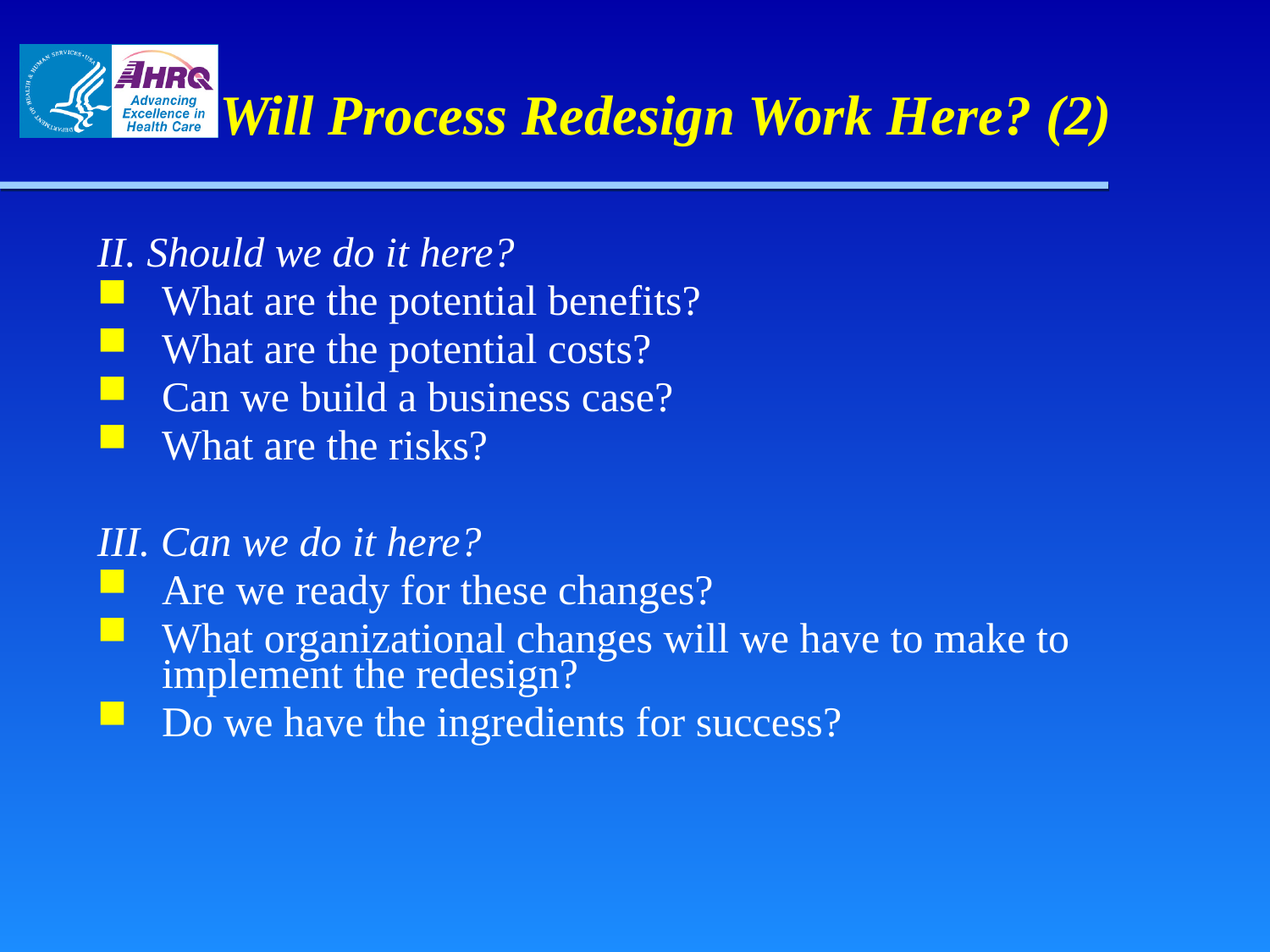

# Will Process Redesign Work Here? (2)
II. Should we do it here?
What are the potential benefits?
What are the potential costs?
Can we build a business case?
What are the risks?

III. Can we do it here?
Are we ready for these changes?
What organizational changes will we have to make to implement the redesign?
Do we have the ingredients for success?